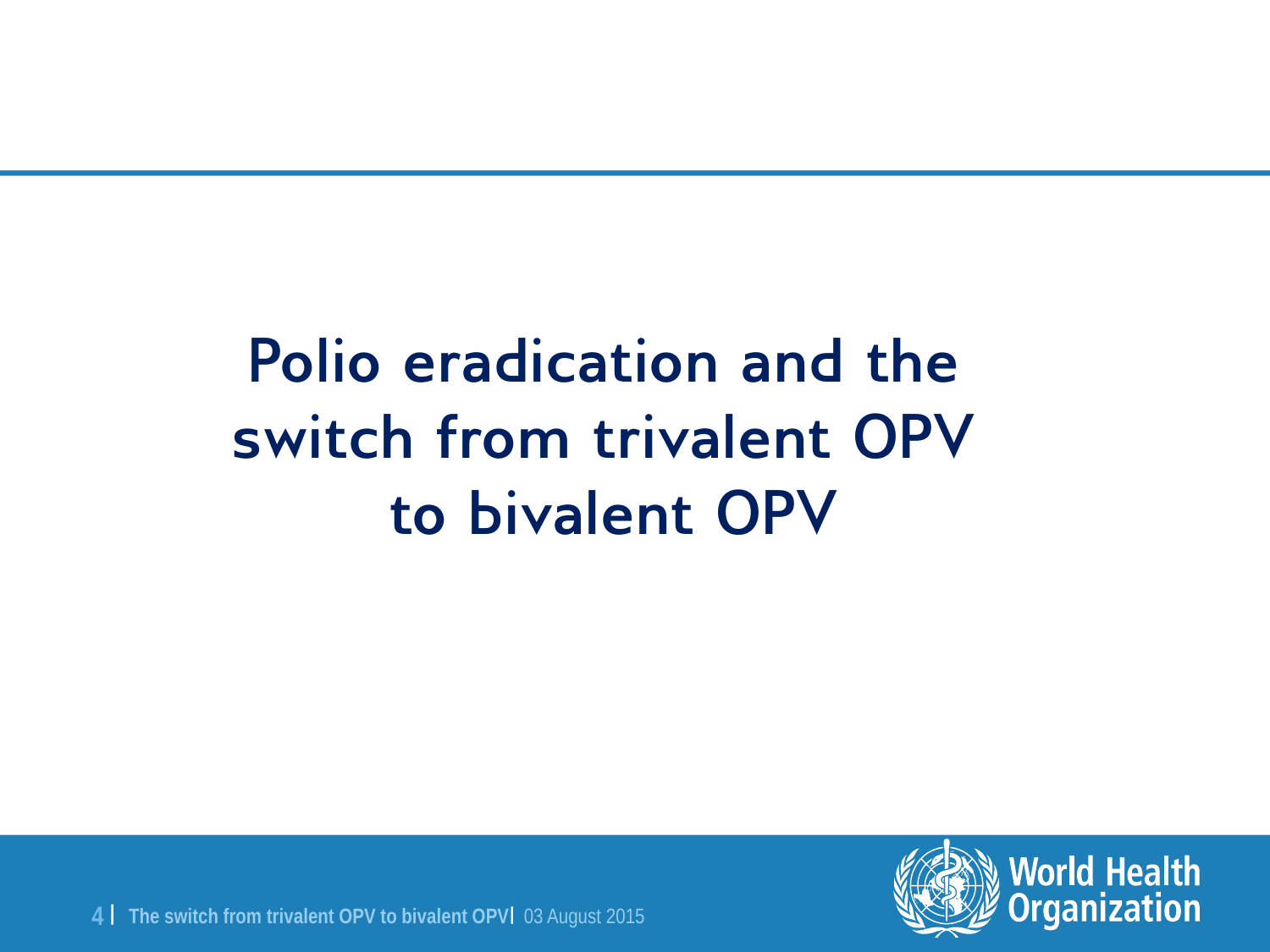

Polio eradication and the
switch from trivalent OPV
to bivalent OPV